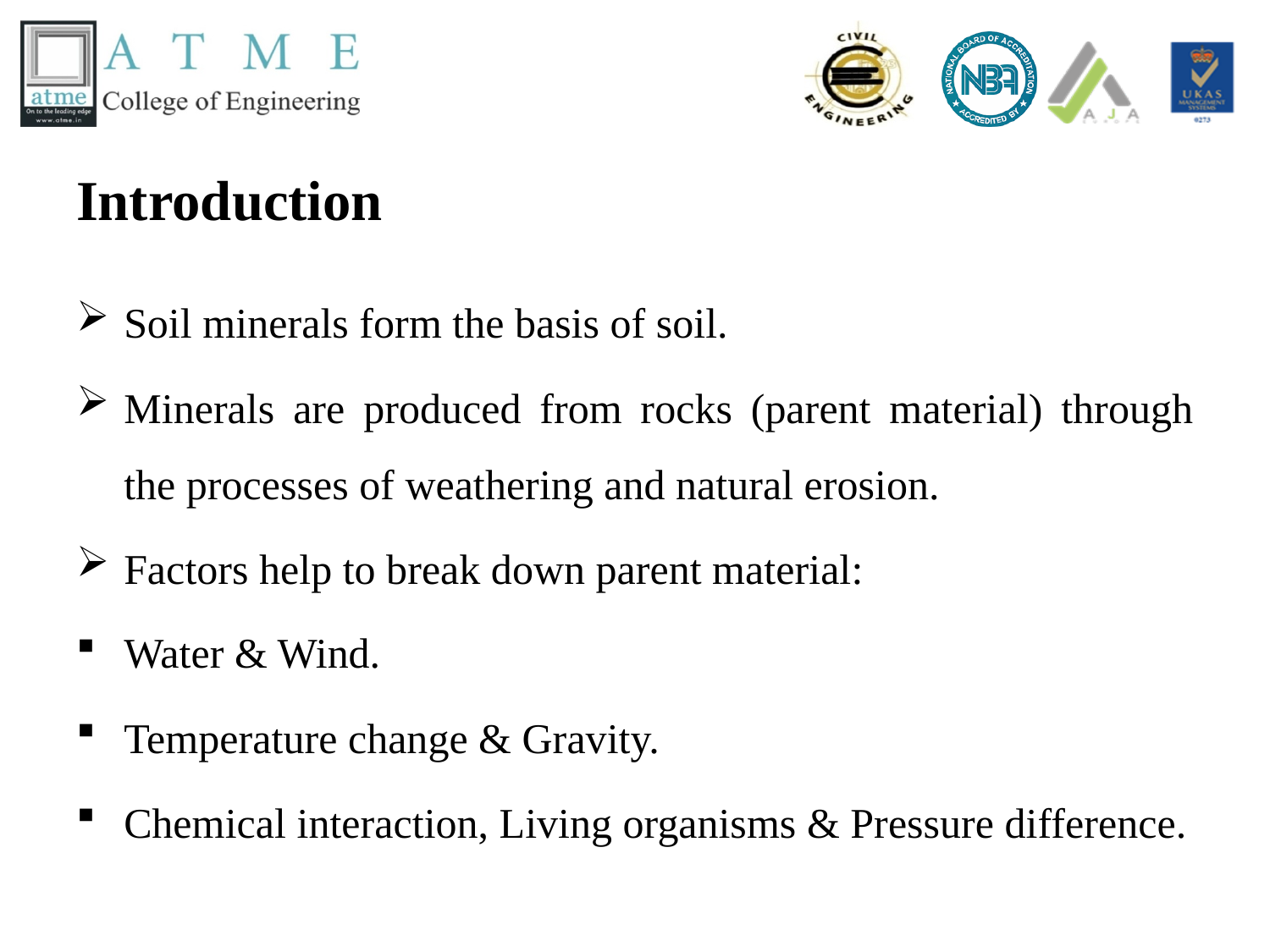

# Introduction
Soil minerals form the basis of soil.
Minerals are produced from rocks (parent material) through the processes of weathering and natural erosion.
Factors help to break down parent material:
Water & Wind.
Temperature change & Gravity.
Chemical interaction, Living organisms & Pressure difference.